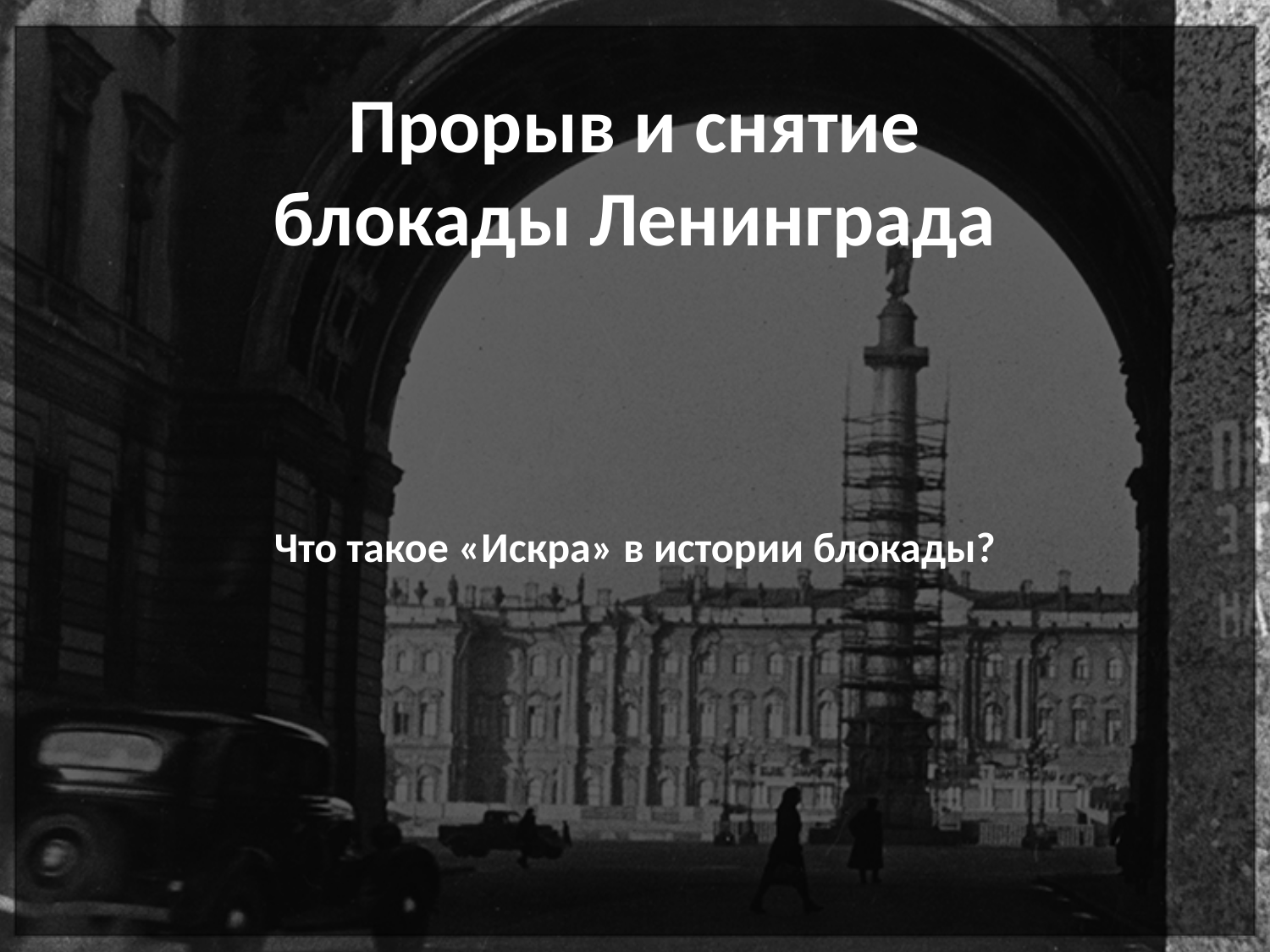

Прорыв и снятие блокады Ленинграда
Что такое «Искра» в истории блокады?